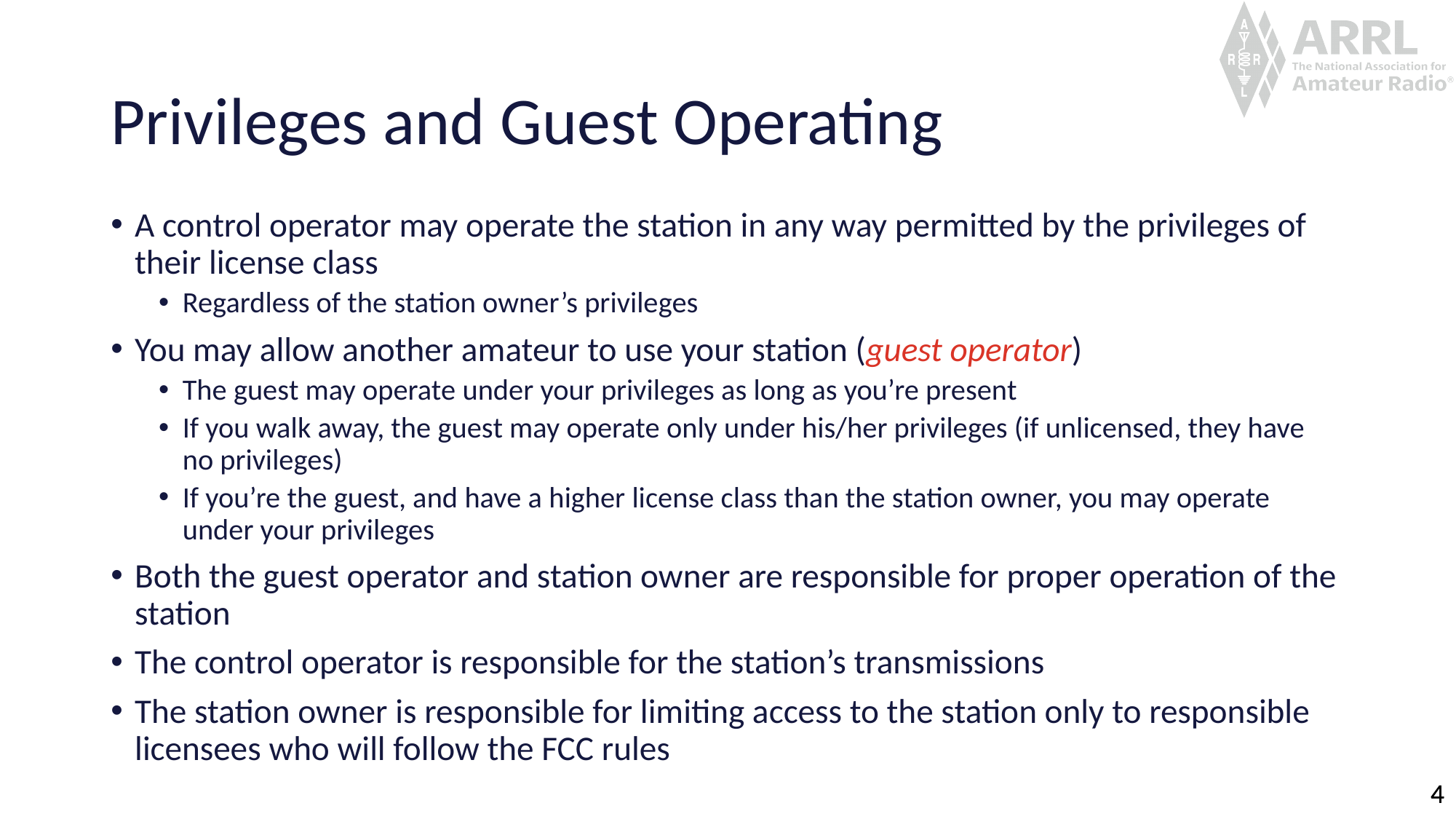

# Privileges and Guest Operating
A control operator may operate the station in any way permitted by the privileges of their license class
Regardless of the station owner’s privileges
You may allow another amateur to use your station (guest operator)
The guest may operate under your privileges as long as you’re present
If you walk away, the guest may operate only under his/her privileges (if unlicensed, they have no privileges)
If you’re the guest, and have a higher license class than the station owner, you may operate under your privileges
Both the guest operator and station owner are responsible for proper operation of the station
The control operator is responsible for the station’s transmissions
The station owner is responsible for limiting access to the station only to responsible licensees who will follow the FCC rules